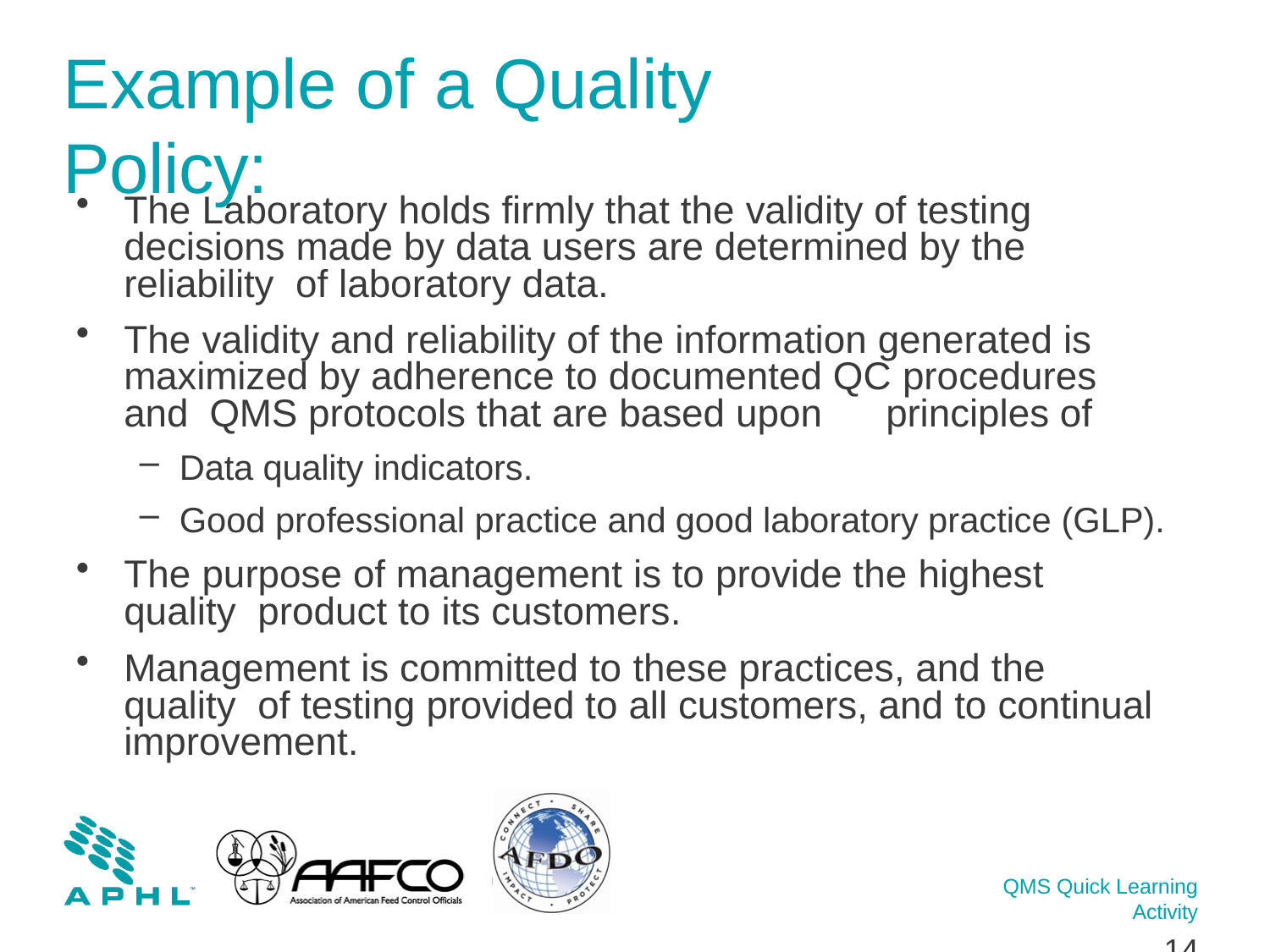

# Example of a Quality Policy:
The Laboratory holds firmly that the validity of testing  decisions made by data users are determined by the reliability  of laboratory data.
The validity and reliability of the information generated is  maximized by adherence to documented QC procedures and  QMS protocols that are based upon	principles of
Data quality indicators.
Good professional practice and good laboratory practice (GLP).
The purpose of management is to provide the highest quality  product to its customers.
Management is committed to these practices, and the quality  of testing provided to all customers, and to continual  improvement.

QMS Quick Learning Activity
14